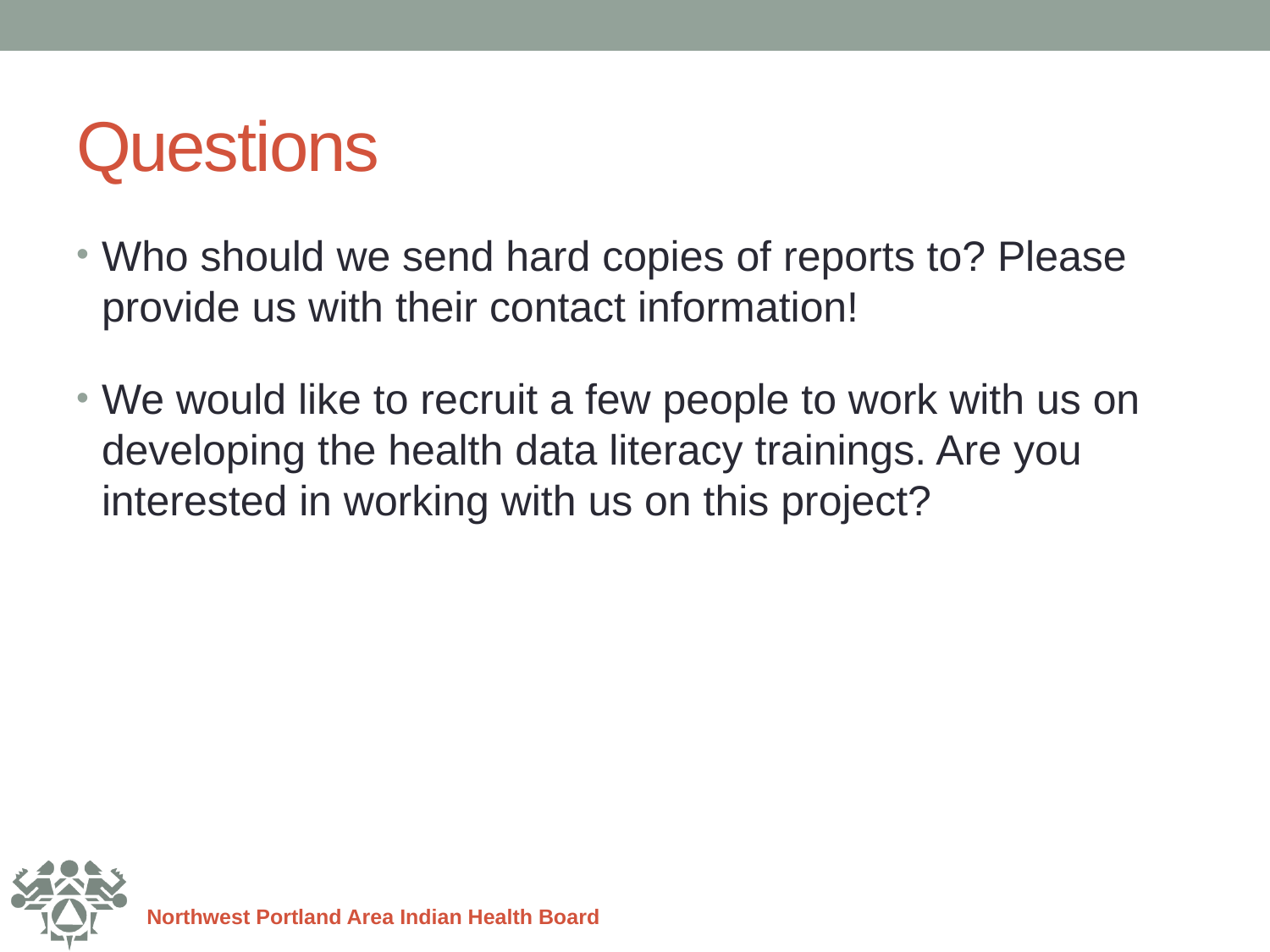

# Questions
Who should we send hard copies of reports to? Please provide us with their contact information!
We would like to recruit a few people to work with us on developing the health data literacy trainings. Are you interested in working with us on this project?